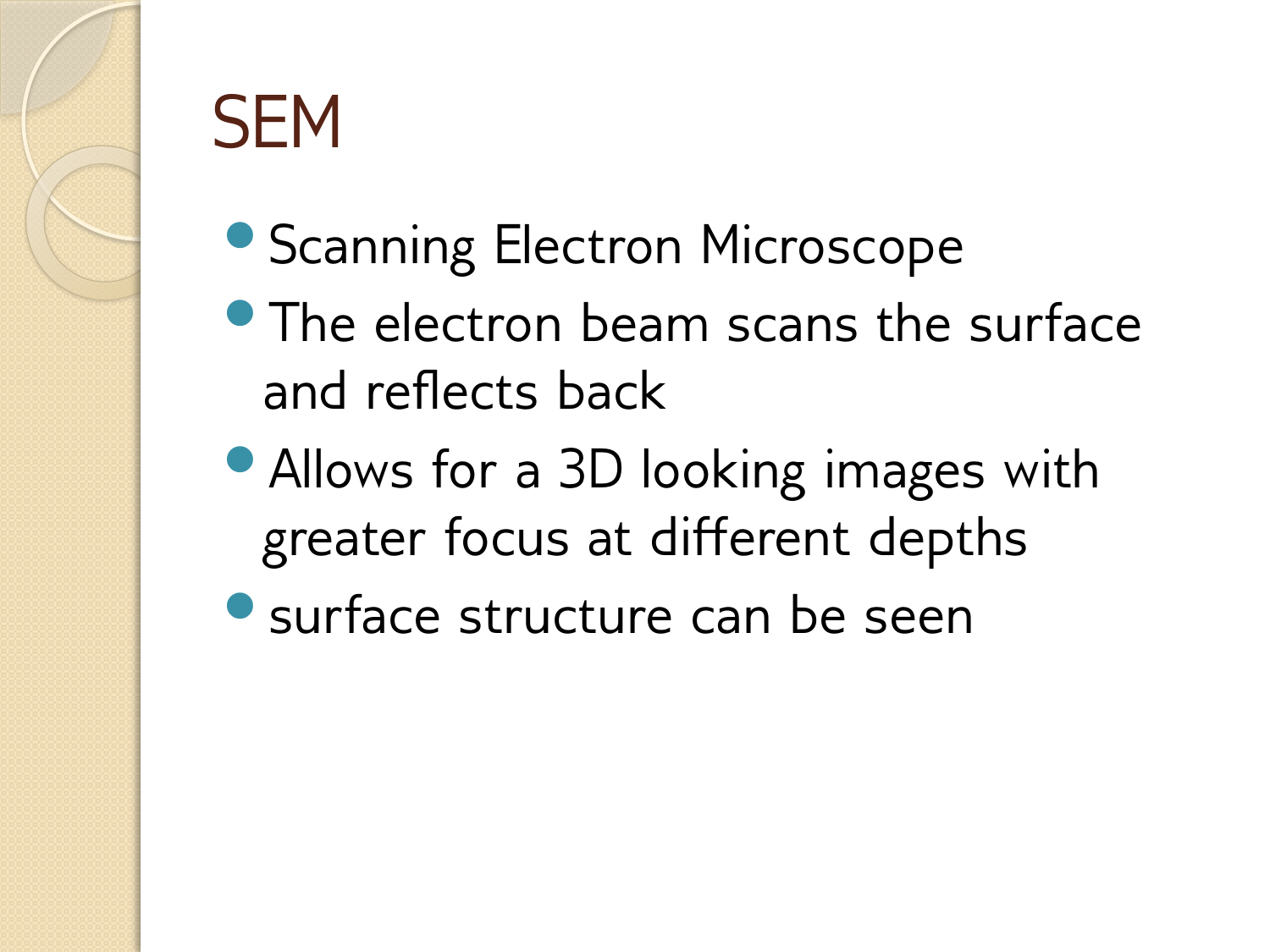

# SEM
Scanning Electron Microscope
The electron beam scans the surface and reflects back
Allows for a 3D looking images with greater focus at different depths
surface structure can be seen